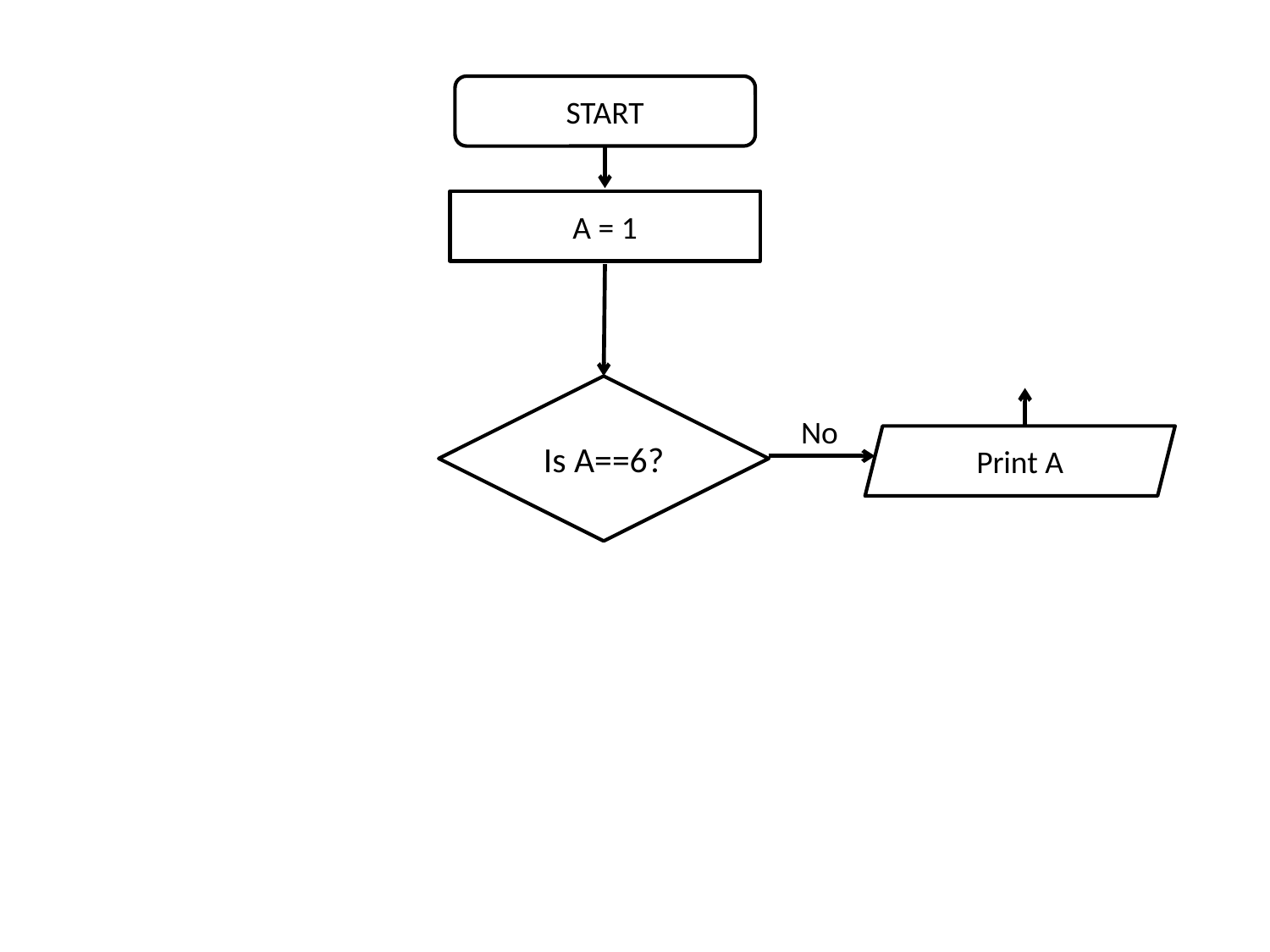

START
A = 1
Is A==6?
No
Print A